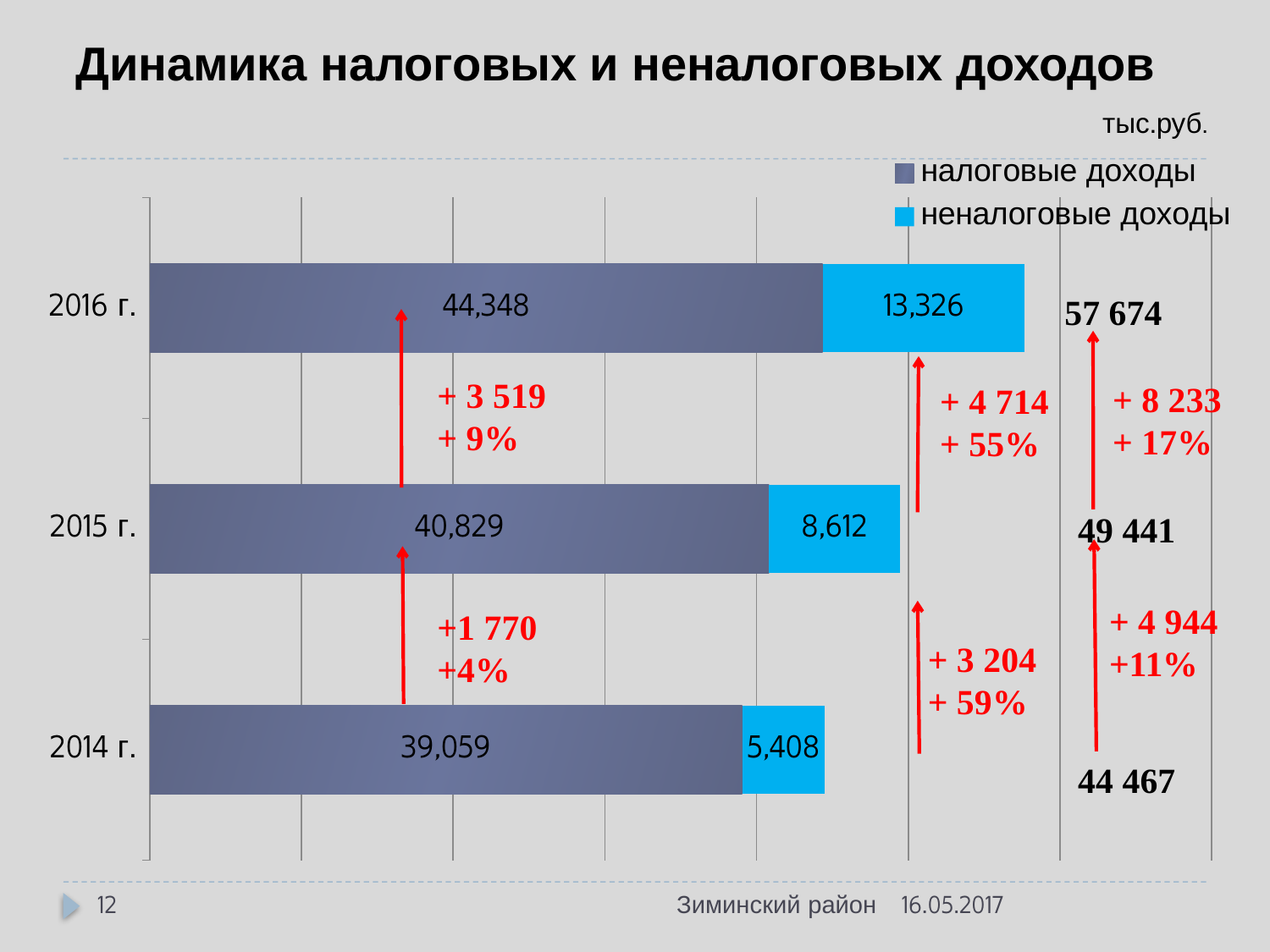

# Динамика налоговых и неналоговых доходов
тыс.руб.

### Chart

| Category | налоговые доходы | неналоговые доходы |
|---|---|---|
| 2014 г. | 39059.0 | 5408.0 |
| 2015 г. | 40829.0 | 8612.0 |
| 2016 г. | 44348.0 | 13326.0 |
57 674

+ 3 519
+ 9%
+ 8 233
+ 17%
+ 4 714
+ 55%
49 441
+ 4 944
+11%
+1 770
+4%
+ 3 204
+ 59%

44 467
12
Зиминский район
16.05.2017